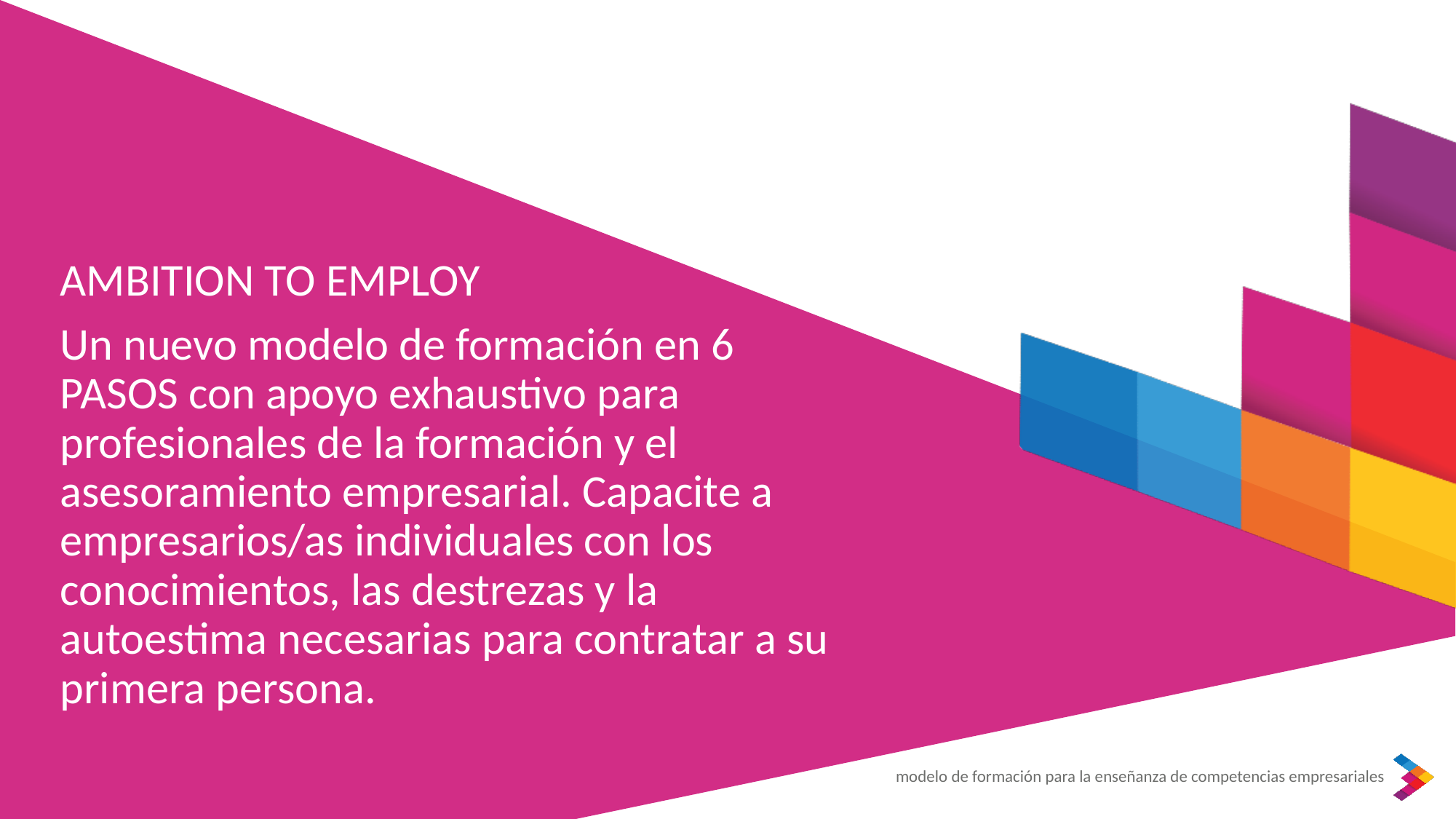

AMBITION TO EMPLOY
Un nuevo modelo de formación en 6 PASOS con apoyo exhaustivo para profesionales de la formación y el asesoramiento empresarial. Capacite a empresarios/as individuales con los conocimientos, las destrezas y la autoestima necesarias para contratar a su primera persona.